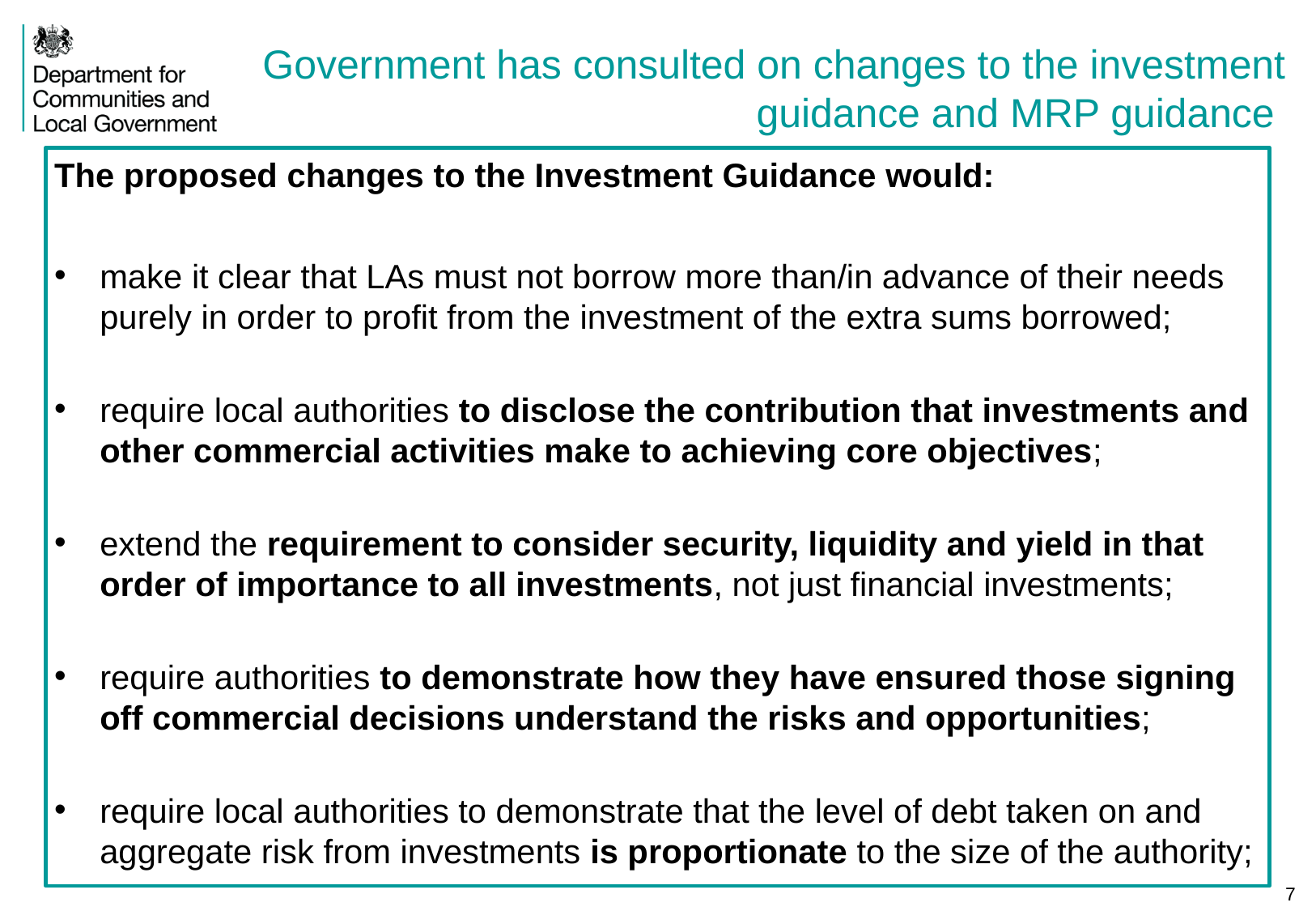

Government has consulted on changes to the investment guidance and MRP guidance
The proposed changes to the Investment Guidance would:

make it clear that LAs must not borrow more than/in advance of their needs purely in order to profit from the investment of the extra sums borrowed;

require local authorities to disclose the contribution that investments and other commercial activities make to achieving core objectives;

extend the requirement to consider security, liquidity and yield in that order of importance to all investments, not just financial investments;

require authorities to demonstrate how they have ensured those signing off commercial decisions understand the risks and opportunities;

require local authorities to demonstrate that the level of debt taken on and aggregate risk from investments is proportionate to the size of the authority;